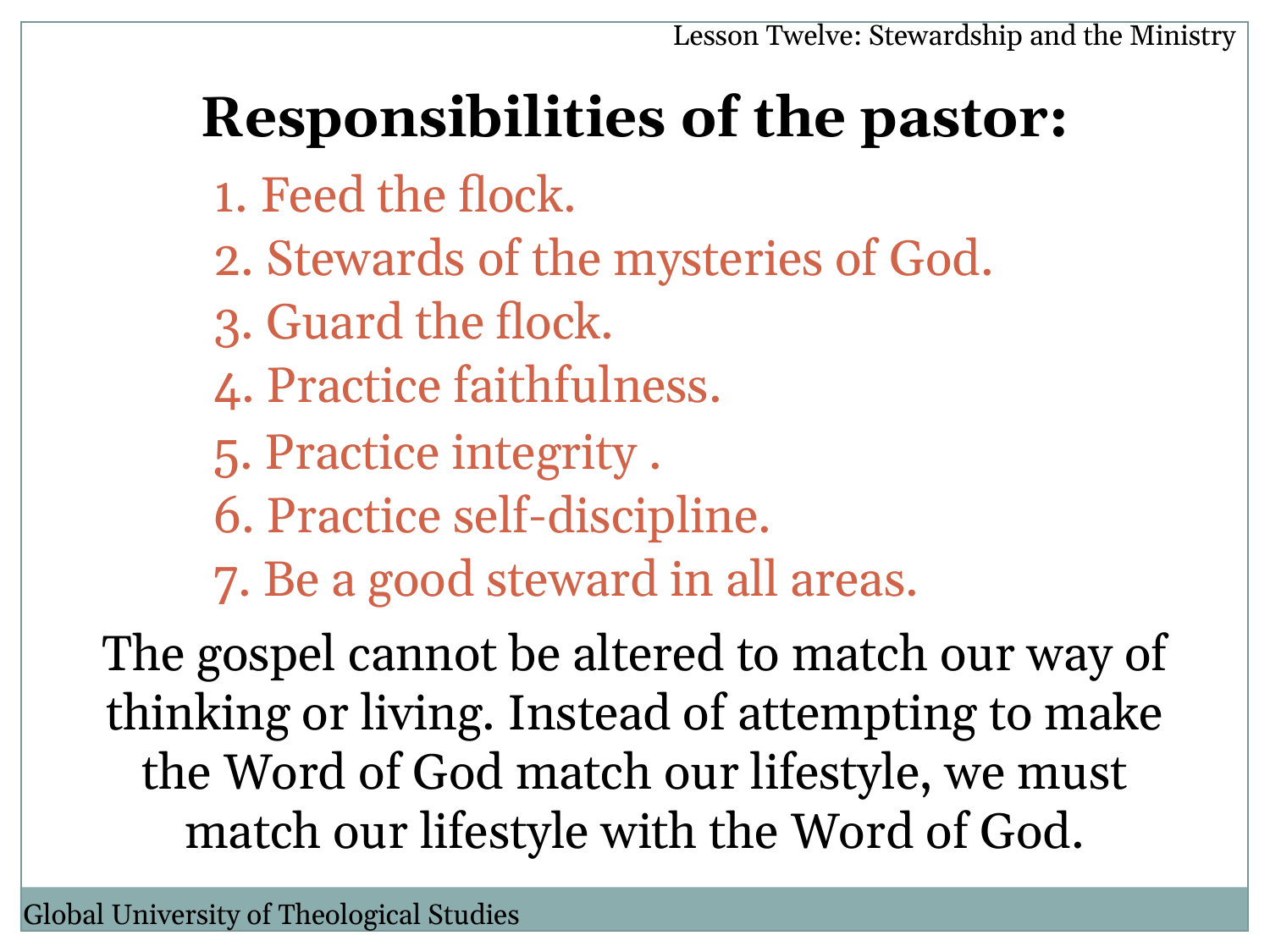

Lesson Twelve: Stewardship and the Ministry
Responsibilities of the pastor:
1. Feed the flock.
2. Stewards of the mysteries of God.
3. Guard the flock.
4. Practice faithfulness.
5. Practice integrity .
6. Practice self-discipline.
7. Be a good steward in all areas.
The gospel cannot be altered to match our way of thinking or living. Instead of attempting to make the Word of God match our lifestyle, we must match our lifestyle with the Word of God.
Global University of Theological Studies